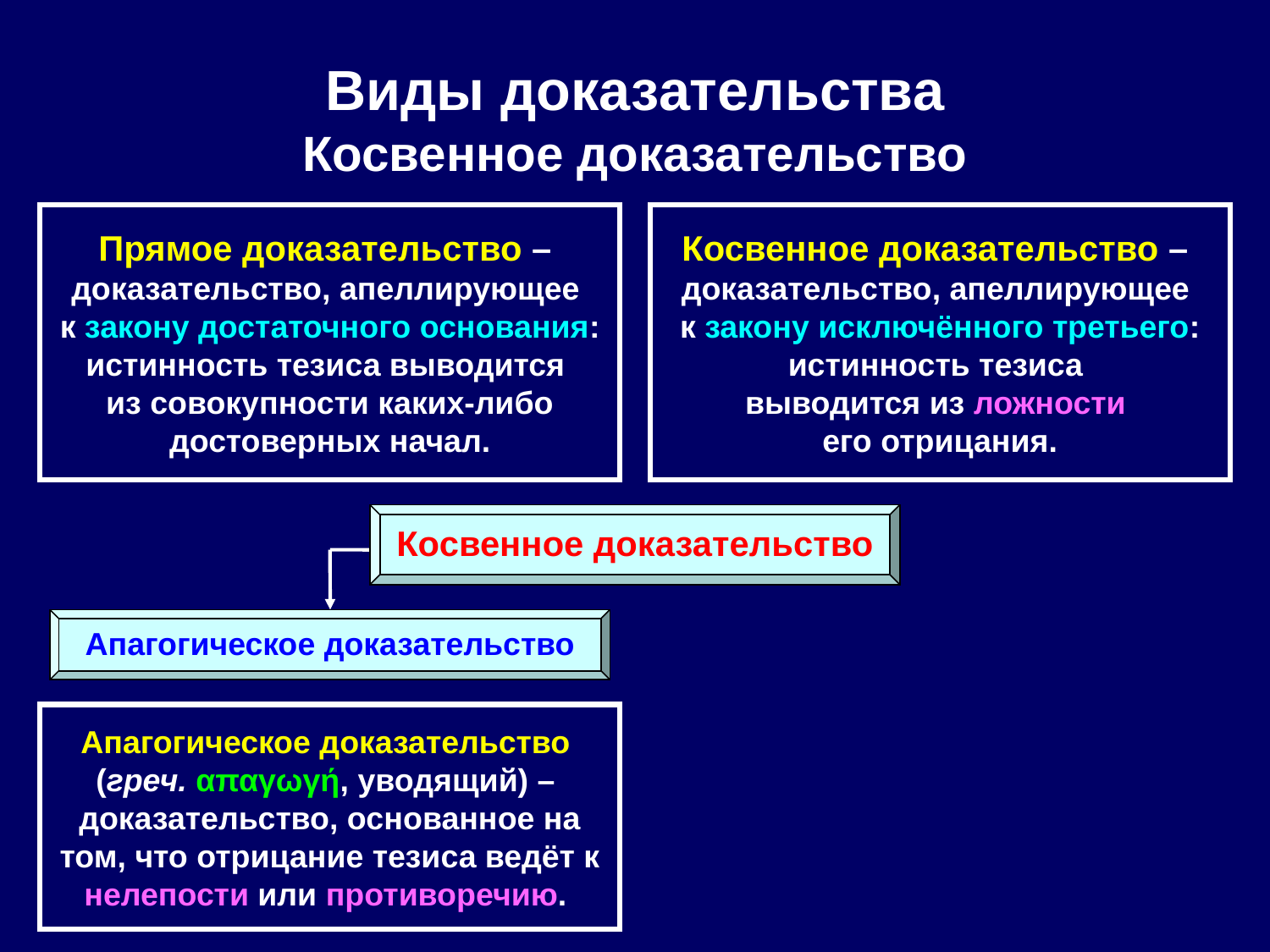

# Виды доказательства Косвенное доказательство
Прямое доказательство –
доказательство, апеллирующее
к закону достаточного основания: истинность тезиса выводится
из совокупности каких-либо достоверных начал.
Косвенное доказательство –
доказательство, апеллирующее
к закону исключённого третьего: истинность тезиса
выводится из ложности
его отрицания.
Косвенное доказательство

Апагогическое доказательство
Апагогическое доказательство
(греч. απαγωγή, уводящий) –
доказательство, основанное на том, что отрицание тезиса ведёт к нелепости или противоречию.